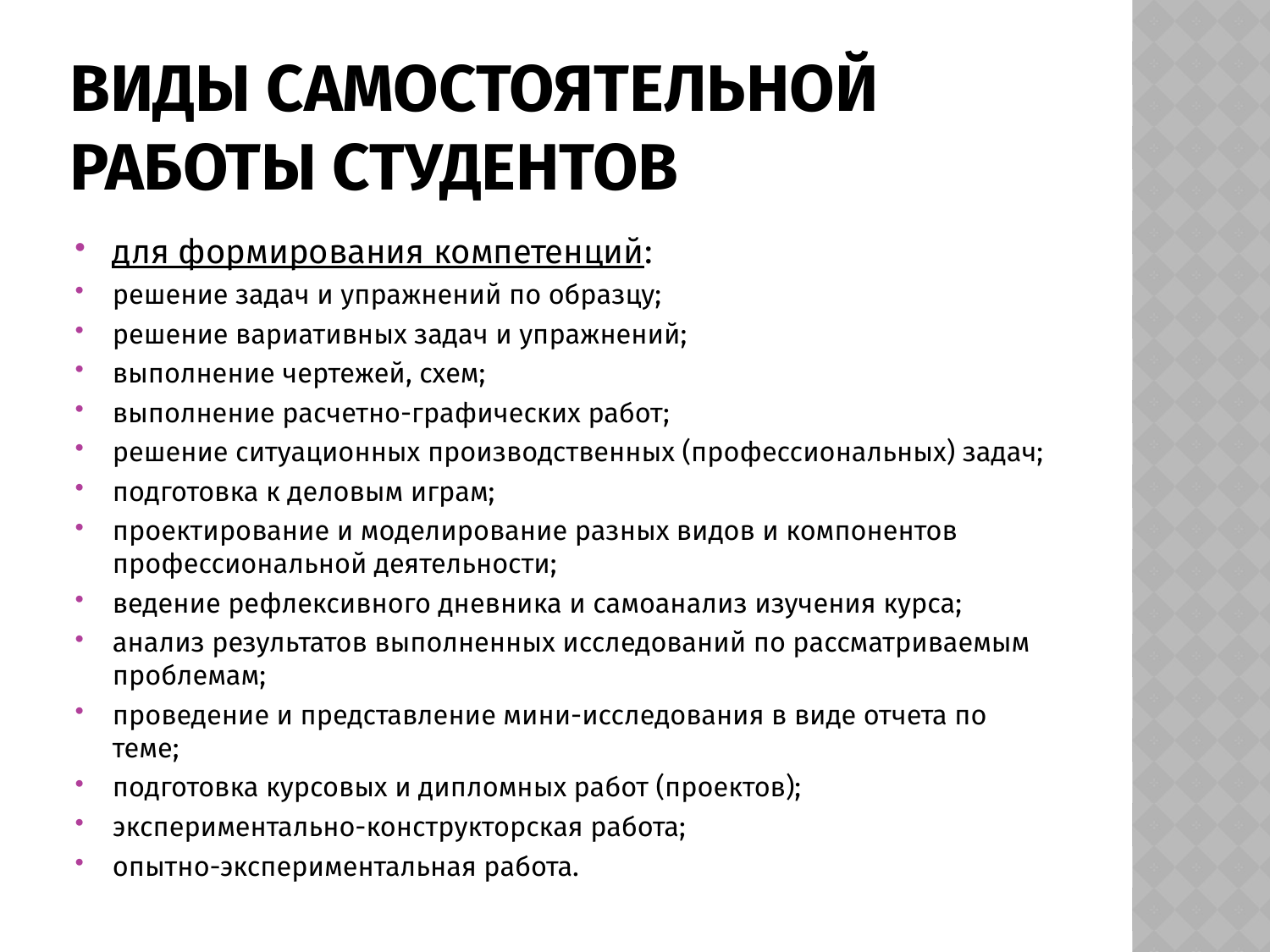

# виды самостоятельной работы студентов
для формирования компетенций:
решение задач и упражнений по образцу;
решение вариативных задач и упражнений;
выполнение чертежей, схем;
выполнение расчетно-графических работ;
решение ситуационных производственных (профессиональных) задач;
подготовка к деловым играм;
проектирование и моделирование разных видов и компонентов профессиональной деятельности;
ведение рефлексивного дневника и самоанализ изучения курса;
анализ результатов выполненных исследований по рассматриваемым проблемам;
проведение и представление мини-исследования в виде отчета по теме;
подготовка курсовых и дипломных работ (проектов);
экспериментально-конструкторская работа;
опытно-экспериментальная работа.